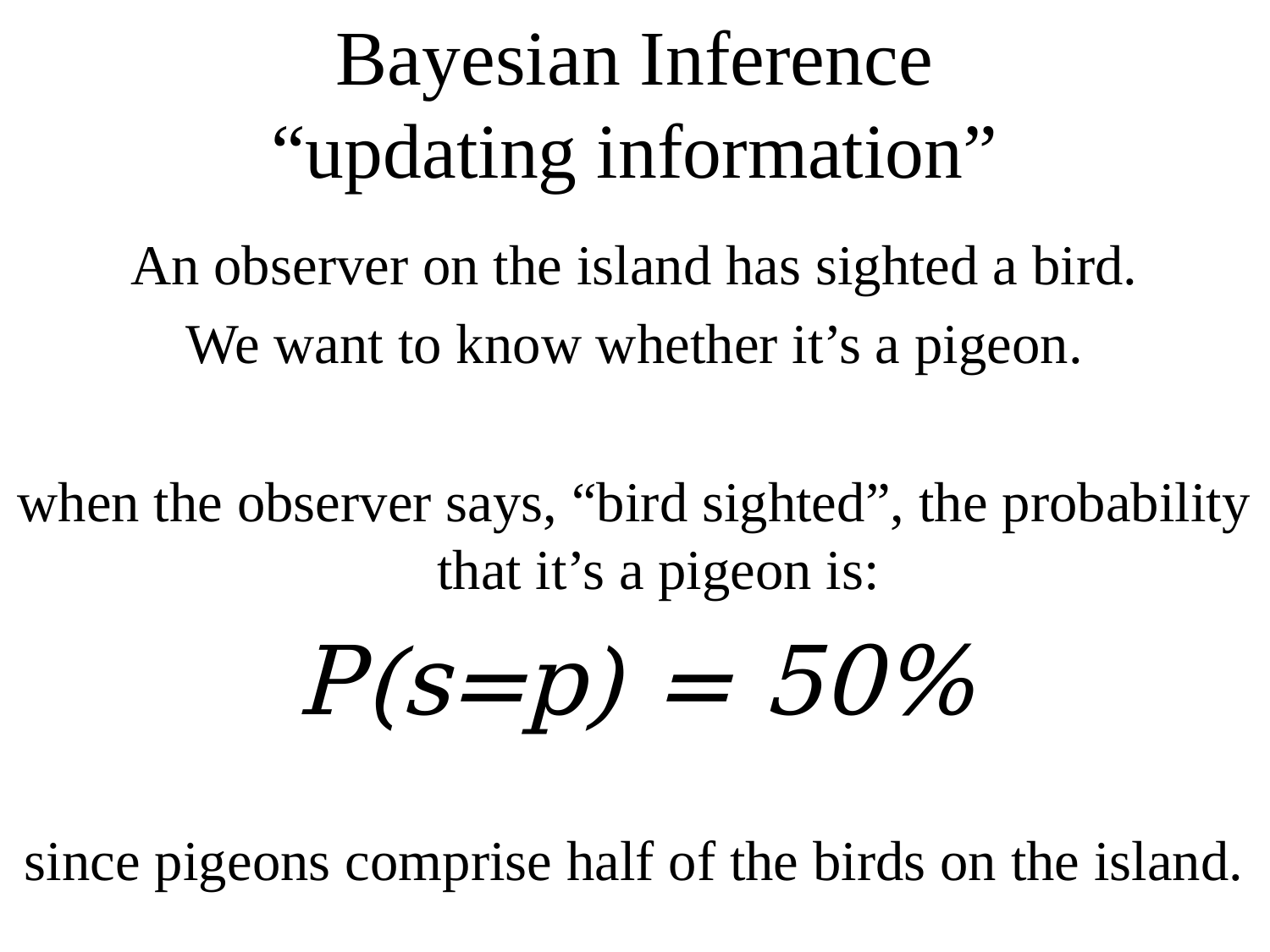

# Bayesian Inference “updating information”
An observer on the island has sighted a bird.
We want to know whether it’s a pigeon.

when the observer says, “bird sighted”, the probability that it’s a pigeon is:
P(s=p) = 50%

since pigeons comprise half of the birds on the island.